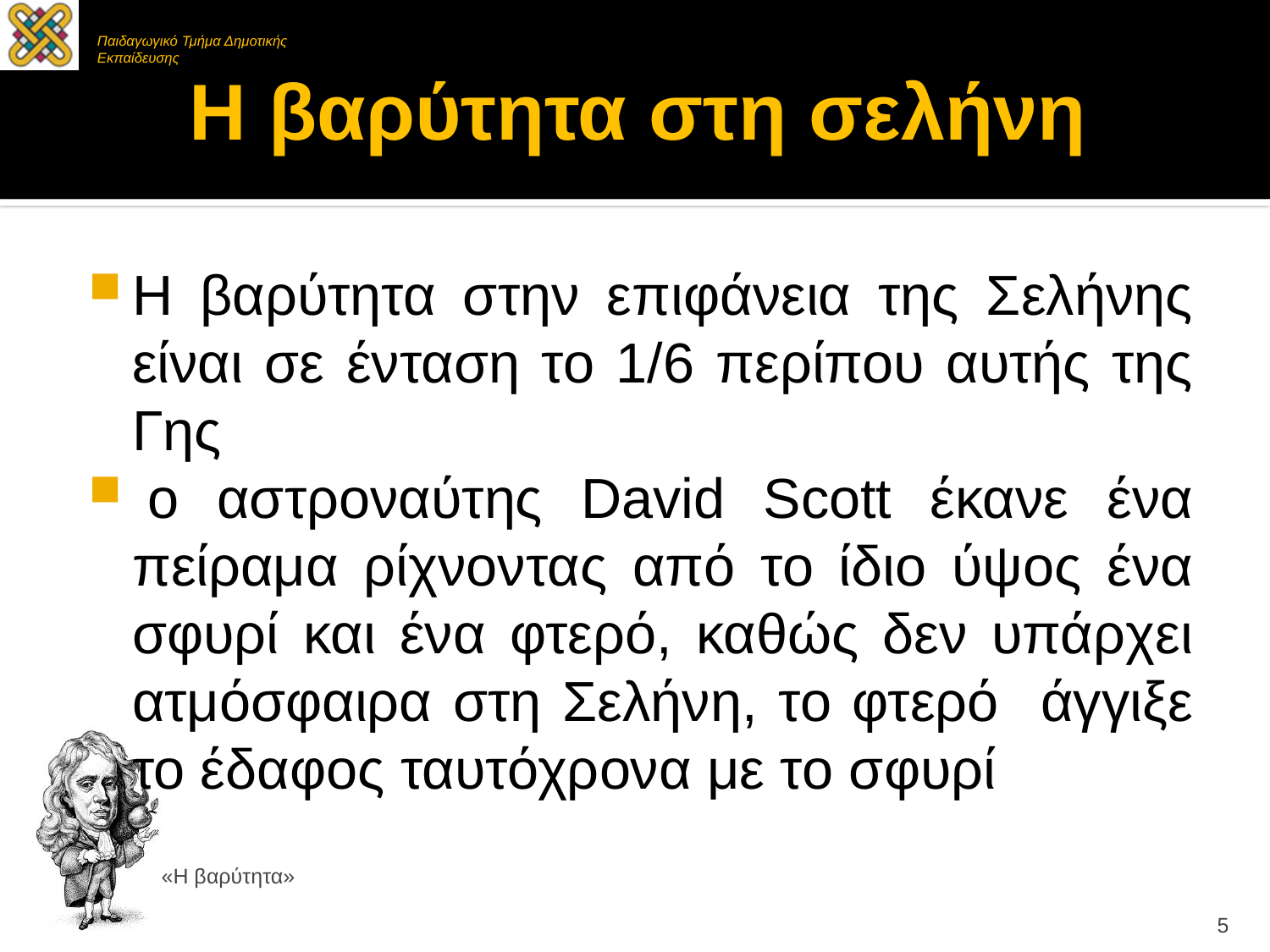

# Η βαρύτητα στη σελήνη
Η βαρύτητα στην επιφάνεια της Σελήνης είναι σε ένταση το 1/6 περίπου αυτής της Γης
 ο αστροναύτης David Scott έκανε ένα πείραμα ρίχνοντας από το ίδιο ύψος ένα σφυρί και ένα φτερό, καθώς δεν υπάρχει ατμόσφαιρα στη Σελήνη, το φτερό  άγγιξε το έδαφος ταυτόχρονα με το σφυρί

«Η βαρύτητα»

5